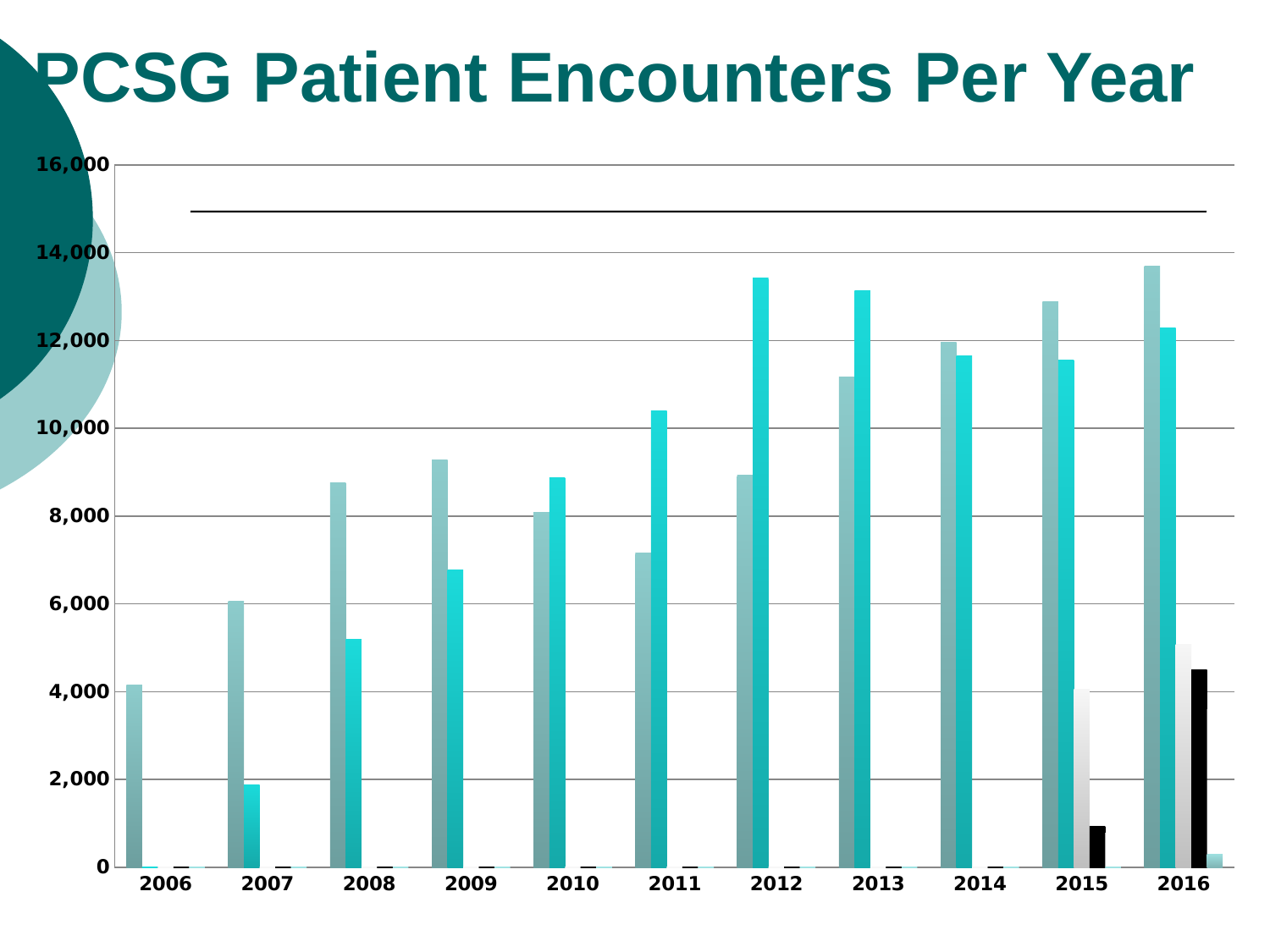

PCSG Patient Encounters Per Year

### Chart

| Category |  |  | Midwifery | Bainbridge | Quitman |
|---|---|---|---|---|---|
| 2006 | 4149.0 | None | None | None | None |
| 2007 | 6065.0 | 1885.0 | None | None | None |
| 2008 | 8766.0 | 5193.0 | None | None | None |
| 2009 | 9274.0 | 6777.0 | None | None | None |
| 2010 | 8092.0 | 8882.0 | None | None | None |
| 2011 | 7153.0 | 10405.0 | None | None | None |
| 2012 | 8925.0 | 13422.0 | None | None | None |
| 2013 | 11161.0 | 13140.0 | None | None | None |
| 2014 | 11954.0 | 11655.0 | None | None | None |
| 2015 | 12889.0 | 11550.0 | 4064.0 | 936.0 | None |
| 2016 | 13699.0 | 12288.0 | 5083.0 | 4501.0 | 307.0 |